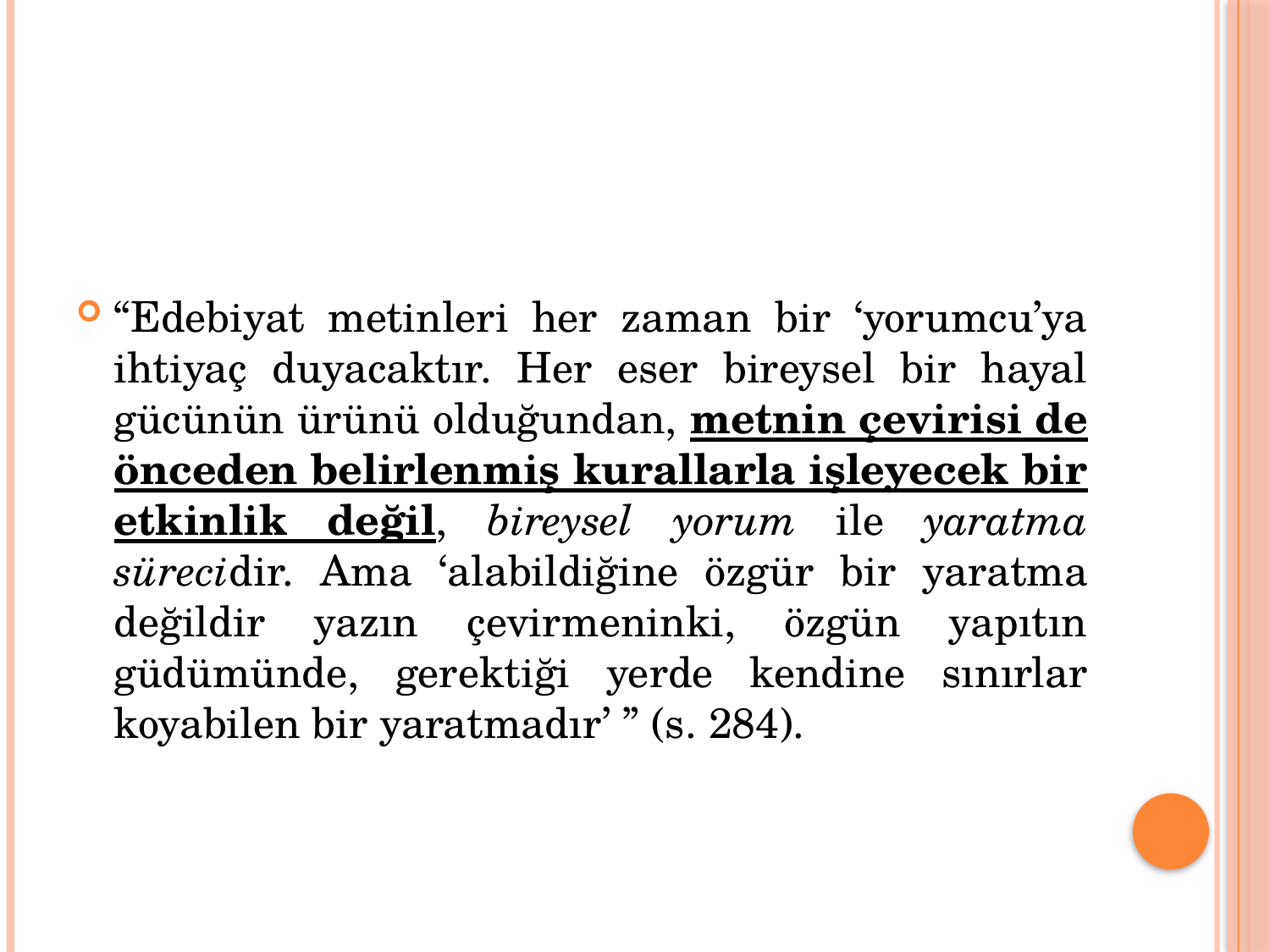

#

“Edebiyat metinleri her zaman bir ‘yorumcu’ya ihtiyaç duyacaktır. Her eser bireysel bir hayal gücünün ürünü olduğundan, metnin çevirisi de önceden belirlenmiş kurallarla işleyecek bir etkinlik değil, bireysel yorum ile yaratma sürecidir. Ama ‘alabildiğine özgür bir yaratma değildir yazın çevirmeninki, özgün yapıtın güdümünde, gerektiği yerde kendine sınırlar koyabilen bir yaratmadır’ ” (s. 284).